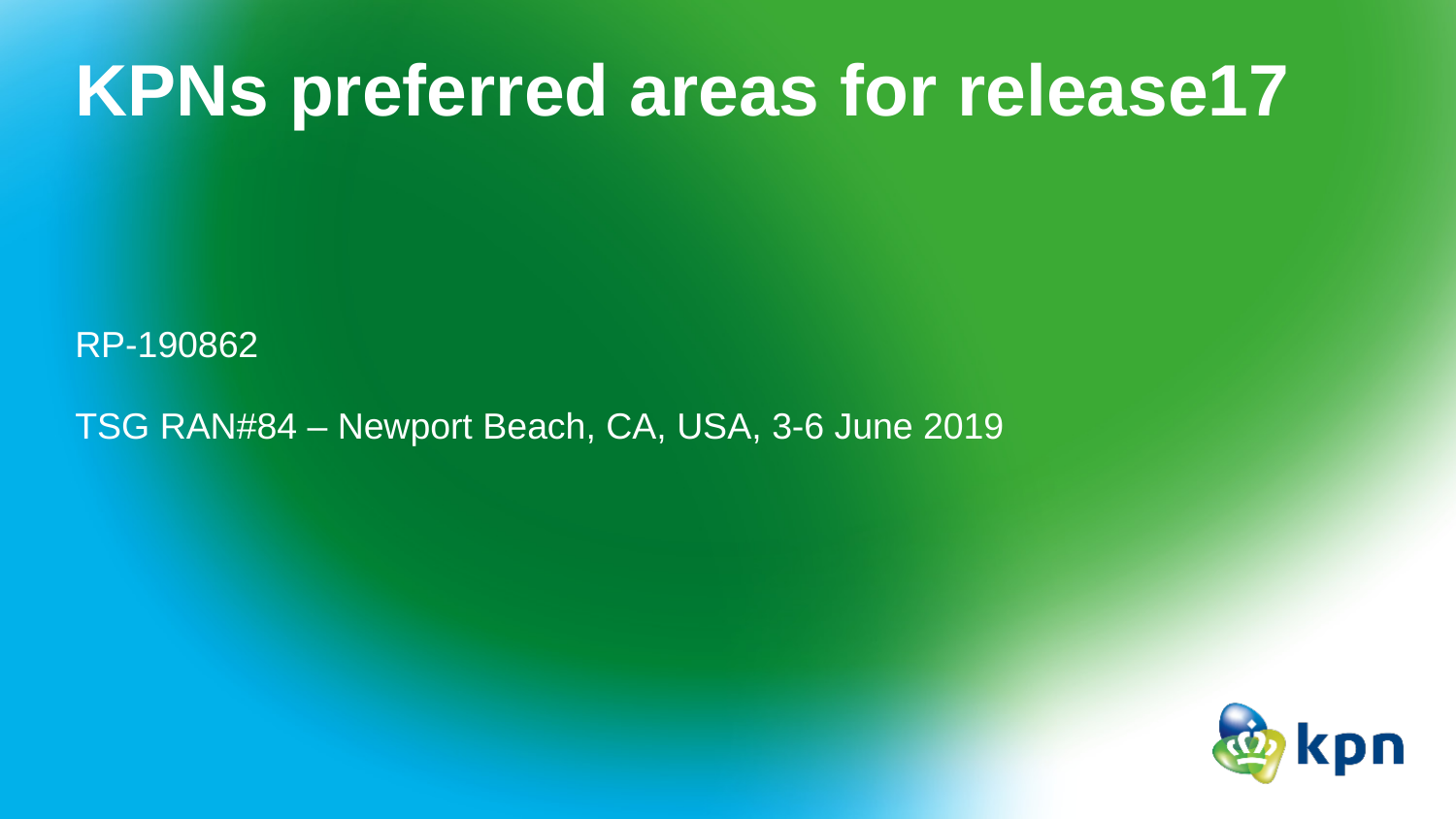

# KPNs preferred areas for release17
RP-190862
TSG RAN#84 – Newport Beach, CA, USA, 3-6 June 2019